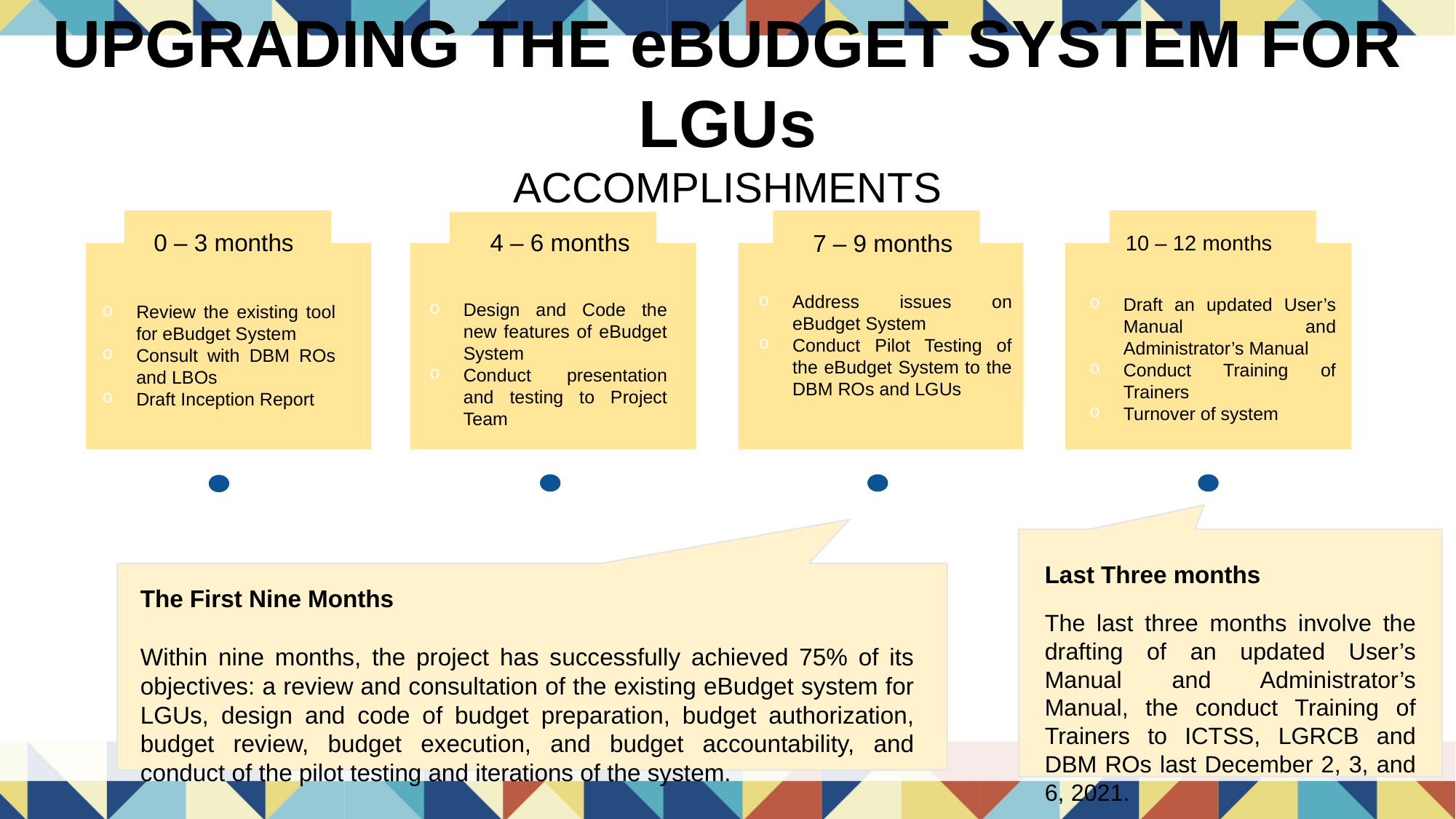

UPGRADING THE eBUDGET SYSTEM FOR LGUs
ACCOMPLISHMENTS

4 – 6 months
0 – 3 months
7 – 9 months
10 – 12 months

Address issues on eBudget System
Conduct Pilot Testing of the eBudget System to the DBM ROs and LGUs
Draft an updated User’s Manual and Administrator’s Manual
Conduct Training of Trainers
Turnover of system
Design and Code the new features of eBudget System
Conduct presentation and testing to Project Team
Review the existing tool for eBudget System
Consult with DBM ROs and LBOs
Draft Inception Report

Last Three months

The last three months involve the drafting of an updated User’s Manual and Administrator’s Manual, the conduct Training of Trainers to ICTSS, LGRCB and DBM ROs last December 2, 3, and 6, 2021.

The First Nine Months

Within nine months, the project has successfully achieved 75% of its objectives: a review and consultation of the existing eBudget system for LGUs, design and code of budget preparation, budget authorization, budget review, budget execution, and budget accountability, and conduct of the pilot testing and iterations of the system.